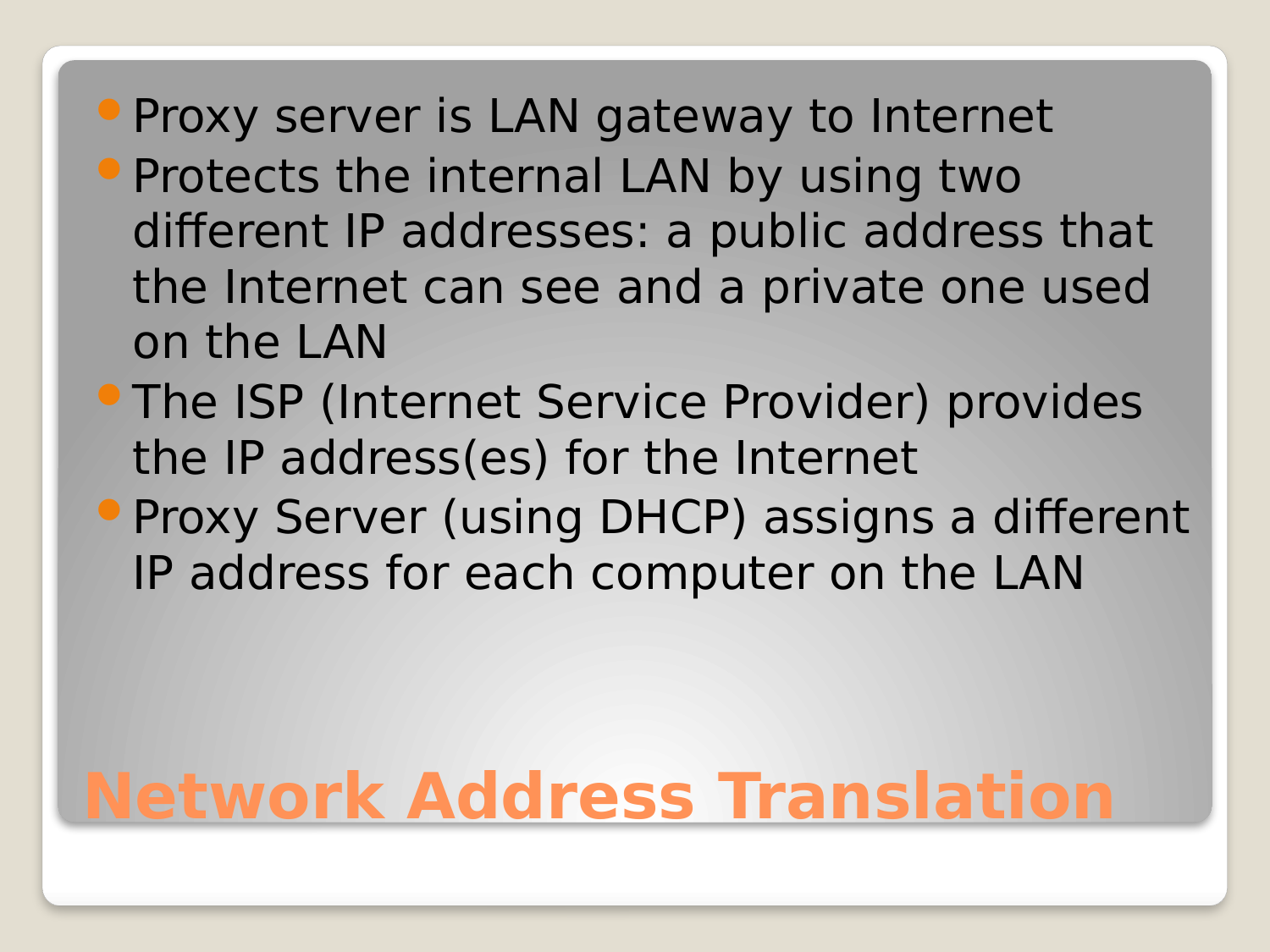

Proxy server is LAN gateway to Internet
Protects the internal LAN by using two different IP addresses: a public address that the Internet can see and a private one used on the LAN
The ISP (Internet Service Provider) provides the IP address(es) for the Internet
Proxy Server (using DHCP) assigns a different IP address for each computer on the LAN
# Network Address Translation